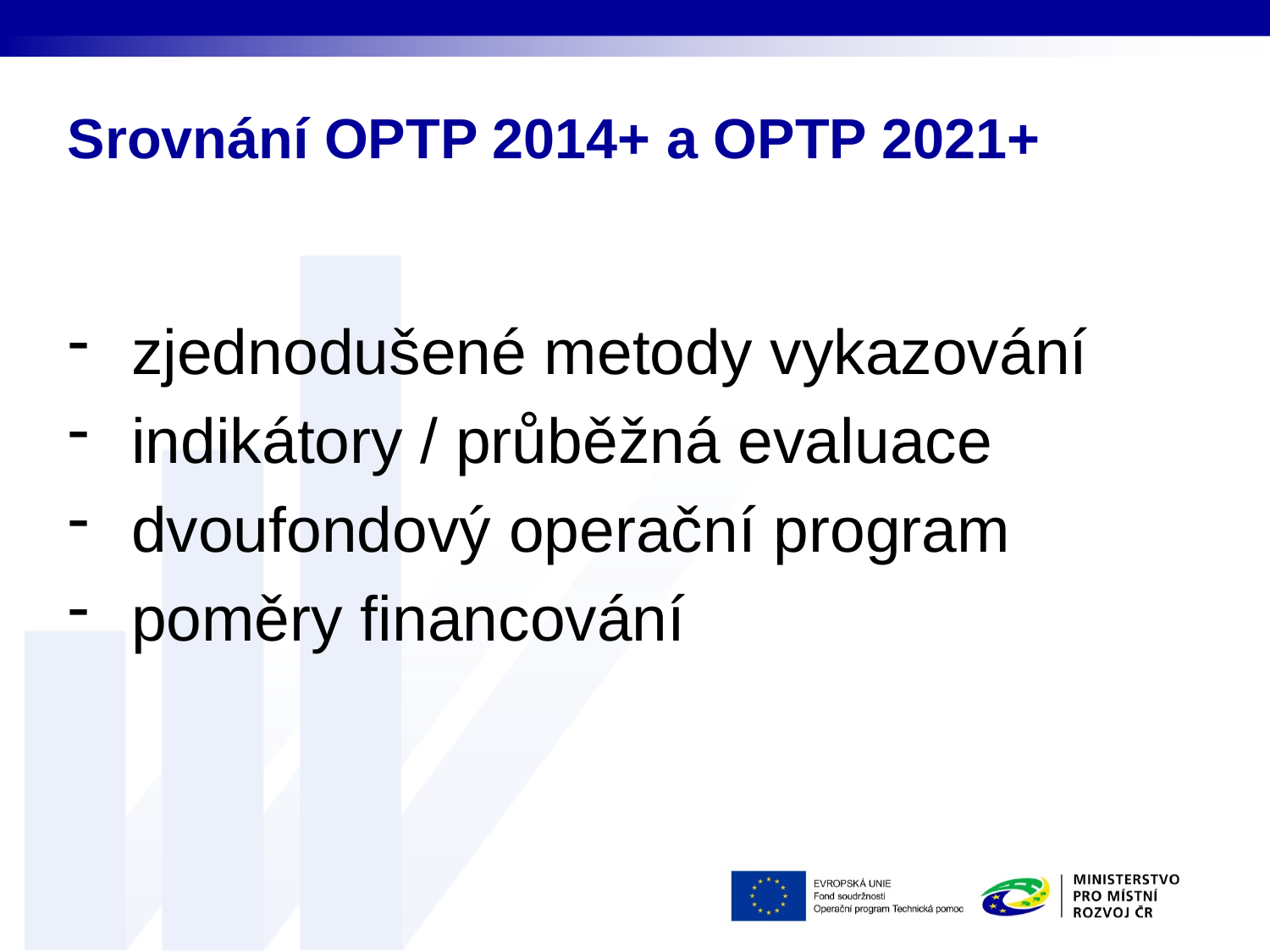

# Srovnání OPTP 2014+ a OPTP 2021+

zjednodušené metody vykazování
indikátory / průběžná evaluace
dvoufondový operační program
poměry financování